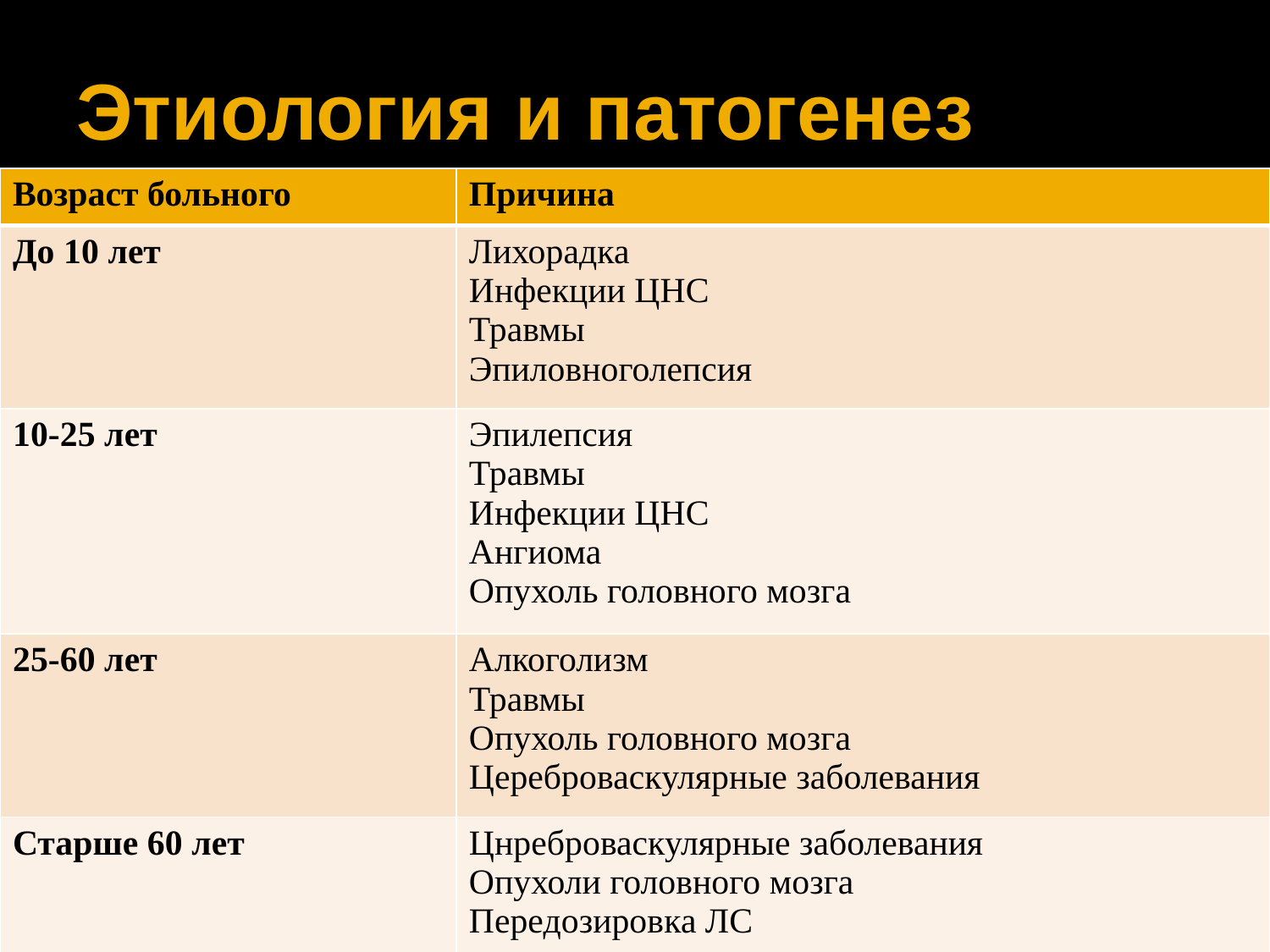

# Этиология и патогенез
| Возраст больного | Причина |
| --- | --- |
| До 10 лет | Лихорадка Инфекции ЦНС Травмы Эпиловноголепсия |
| 10-25 лет | Эпилепсия Травмы Инфекции ЦНС Ангиома Опухоль головного мозга |
| 25-60 лет | Алкоголизм Травмы Опухоль головного мозга Цереброваскулярные заболевания |
| Старше 60 лет | Цнреброваскулярные заболевания Опухоли головного мозга Передозировка ЛС |